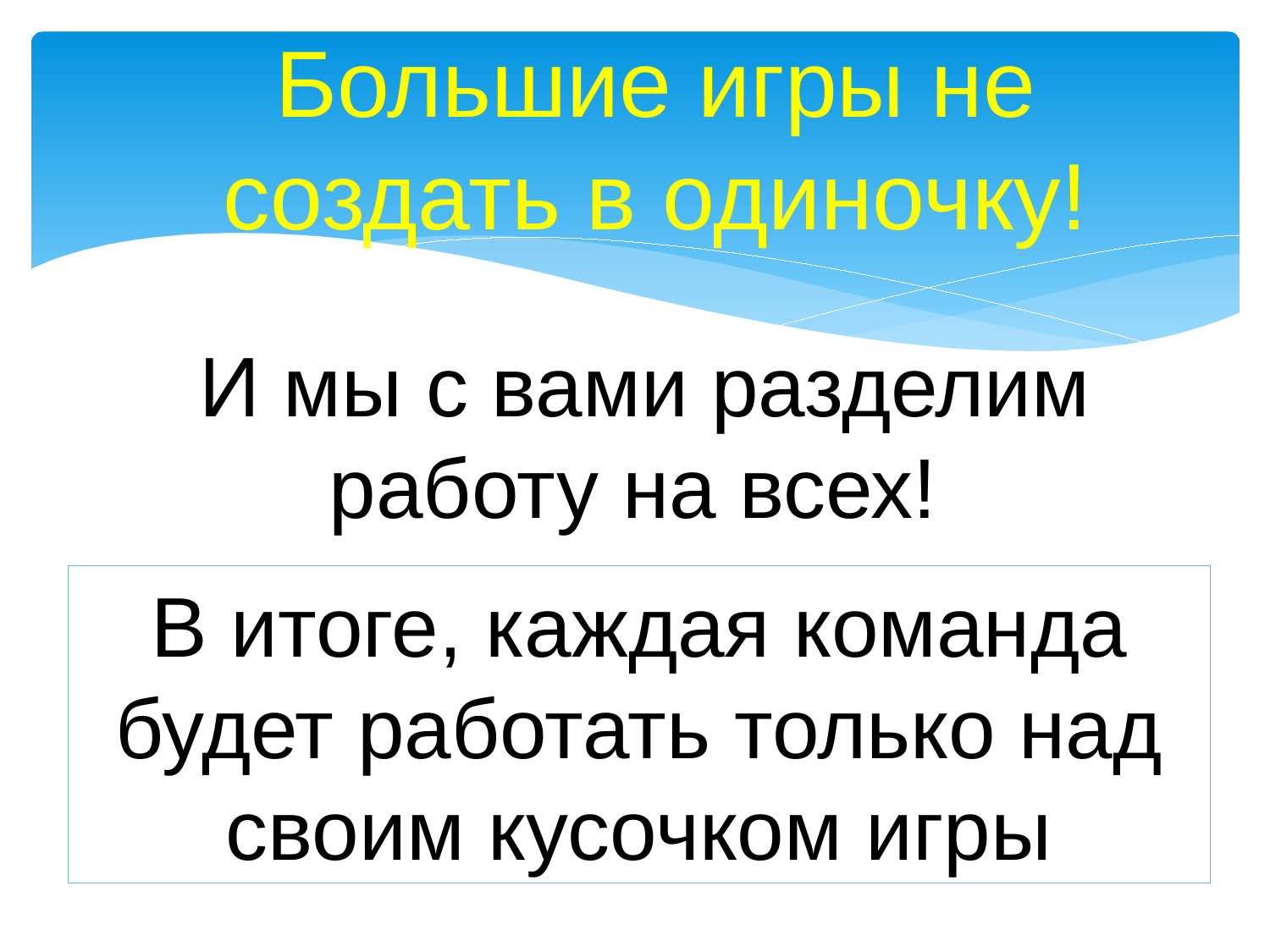

Большие игры не создать в одиночку!
И мы с вами разделим работу на всех!
В итоге, каждая команда будет работать только над своим кусочком игры